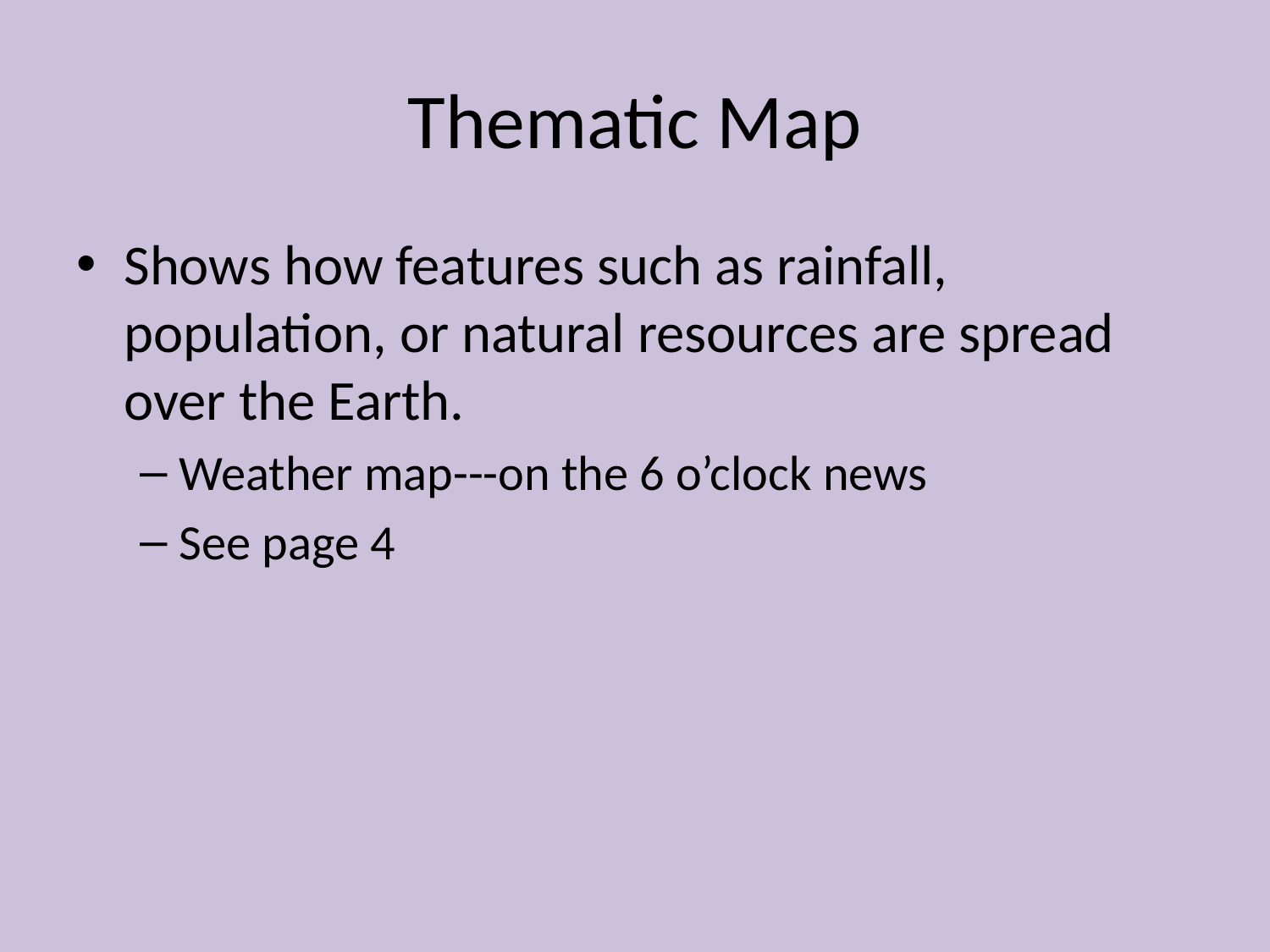

# Thematic Map
Shows how features such as rainfall, population, or natural resources are spread over the Earth.
Weather map---on the 6 o’clock news
See page 4